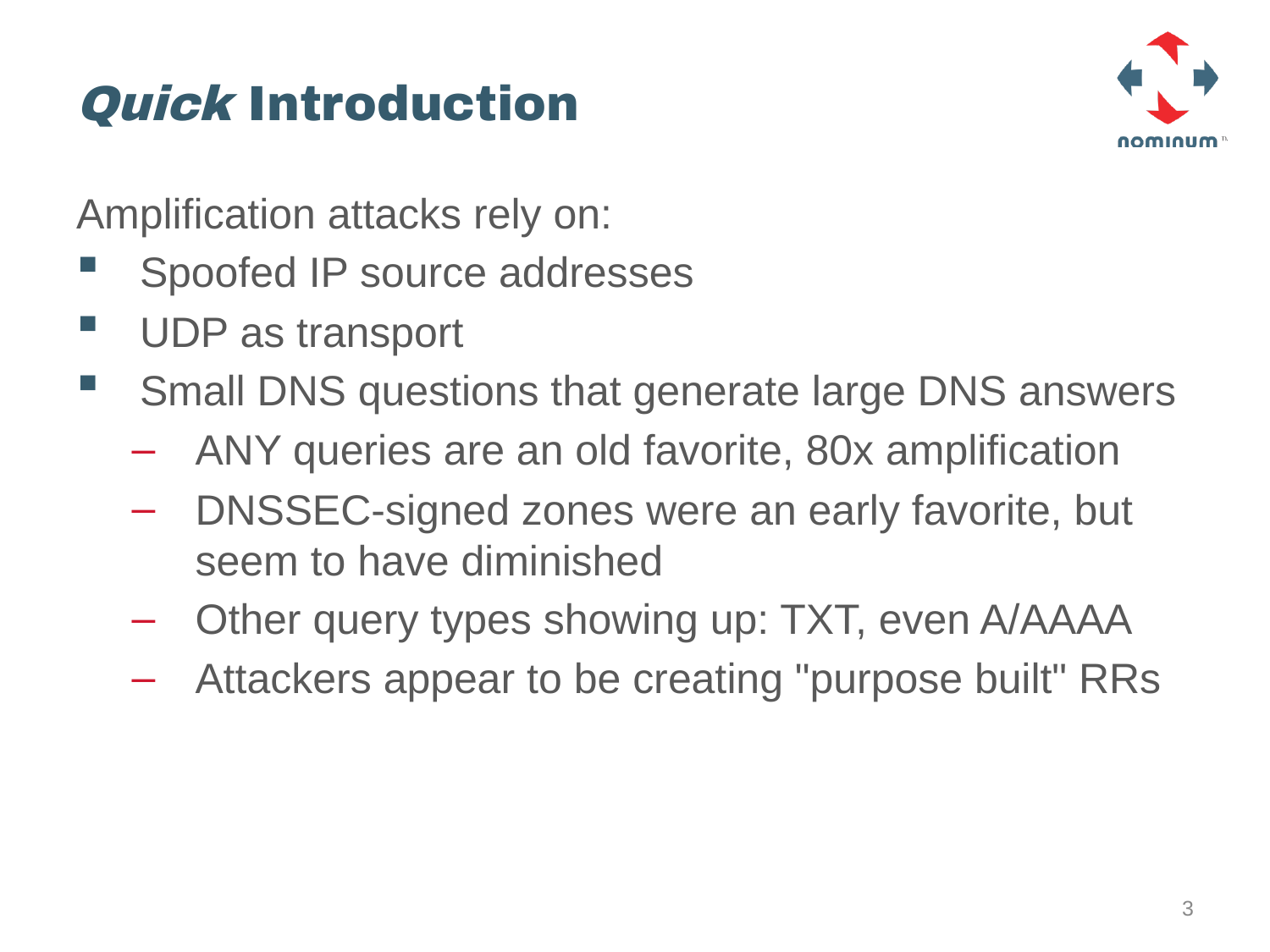

# Quick Introduction
Amplification attacks rely on:
Spoofed IP source addresses
UDP as transport
Small DNS questions that generate large DNS answers
ANY queries are an old favorite, 80x amplification
DNSSEC-signed zones were an early favorite, but seem to have diminished
Other query types showing up: TXT, even A/AAAA
Attackers appear to be creating "purpose built" RRs

3